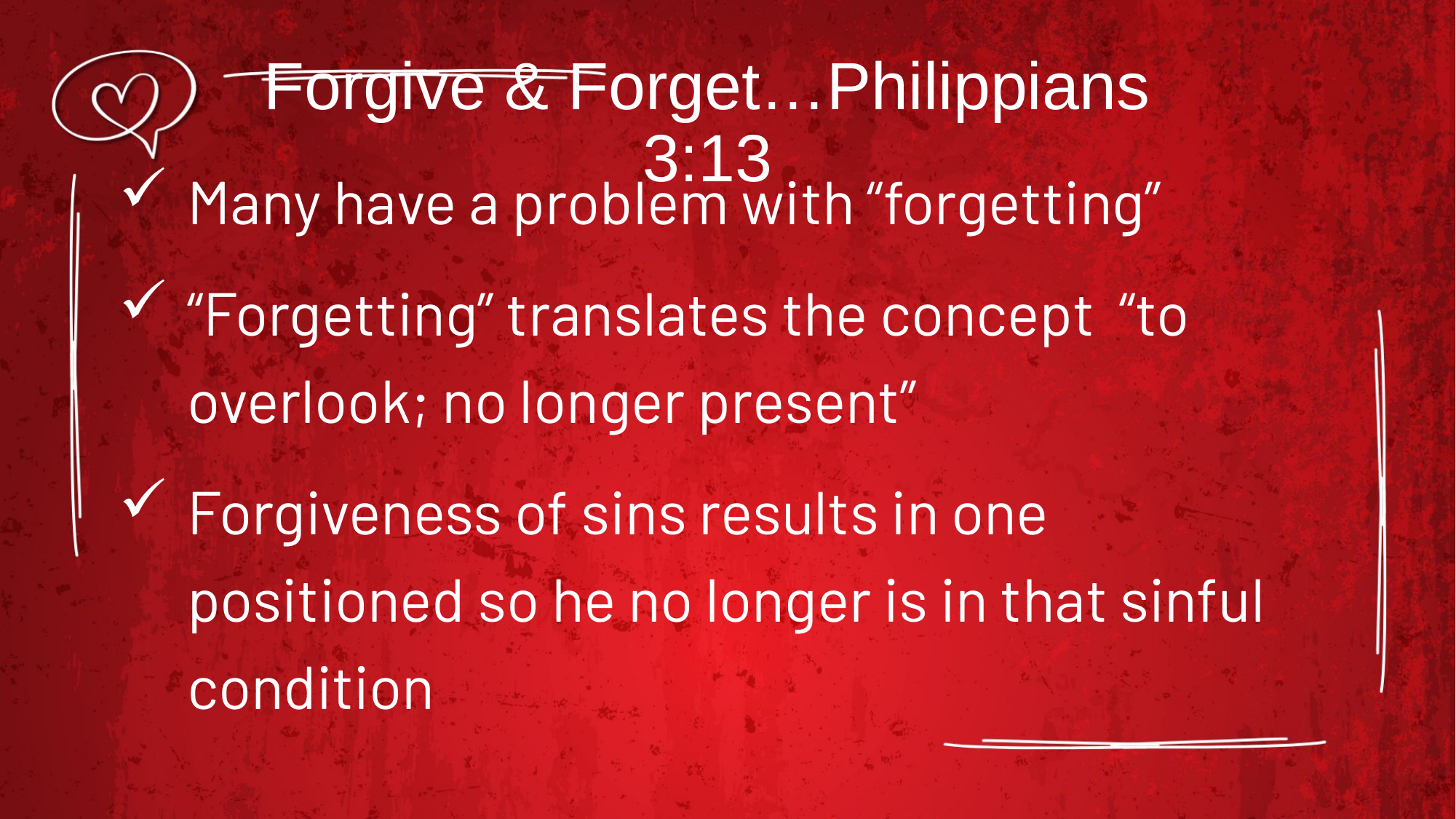

# Forgive & Forget…Philippians 3:13
Many have a problem with “forgetting”
“Forgetting” translates the concept  “to overlook; no longer present”
Forgiveness of sins results in one positioned so he no longer is in that sinful condition